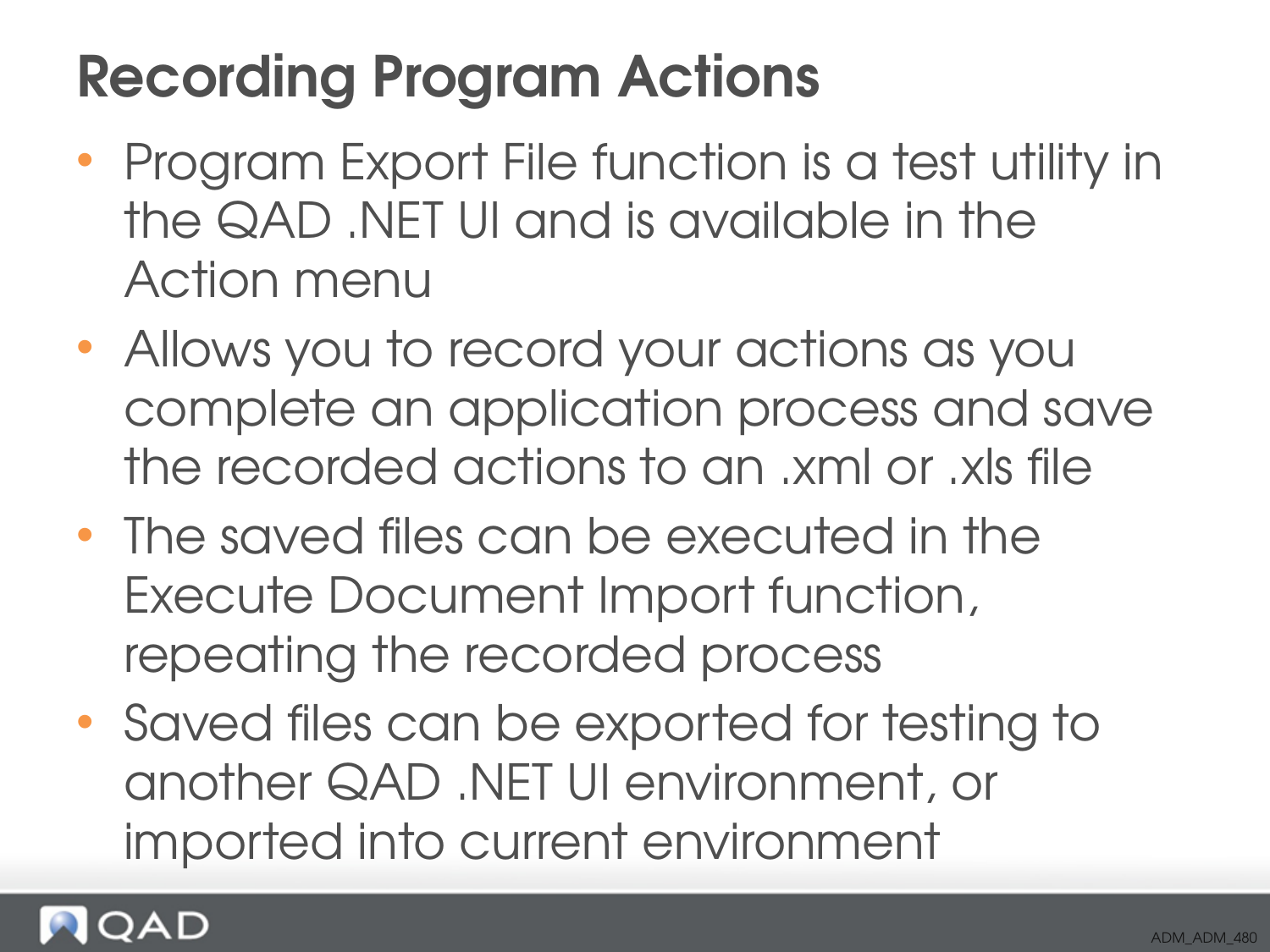

# Recording Program Actions
Program Export File function is a test utility in the QAD .NET UI and is available in the Action menu
Allows you to record your actions as you complete an application process and save the recorded actions to an .xml or .xls file
The saved files can be executed in the Execute Document Import function, repeating the recorded process
Saved files can be exported for testing to another QAD .NET UI environment, or imported into current environment
ADM_ADM_480